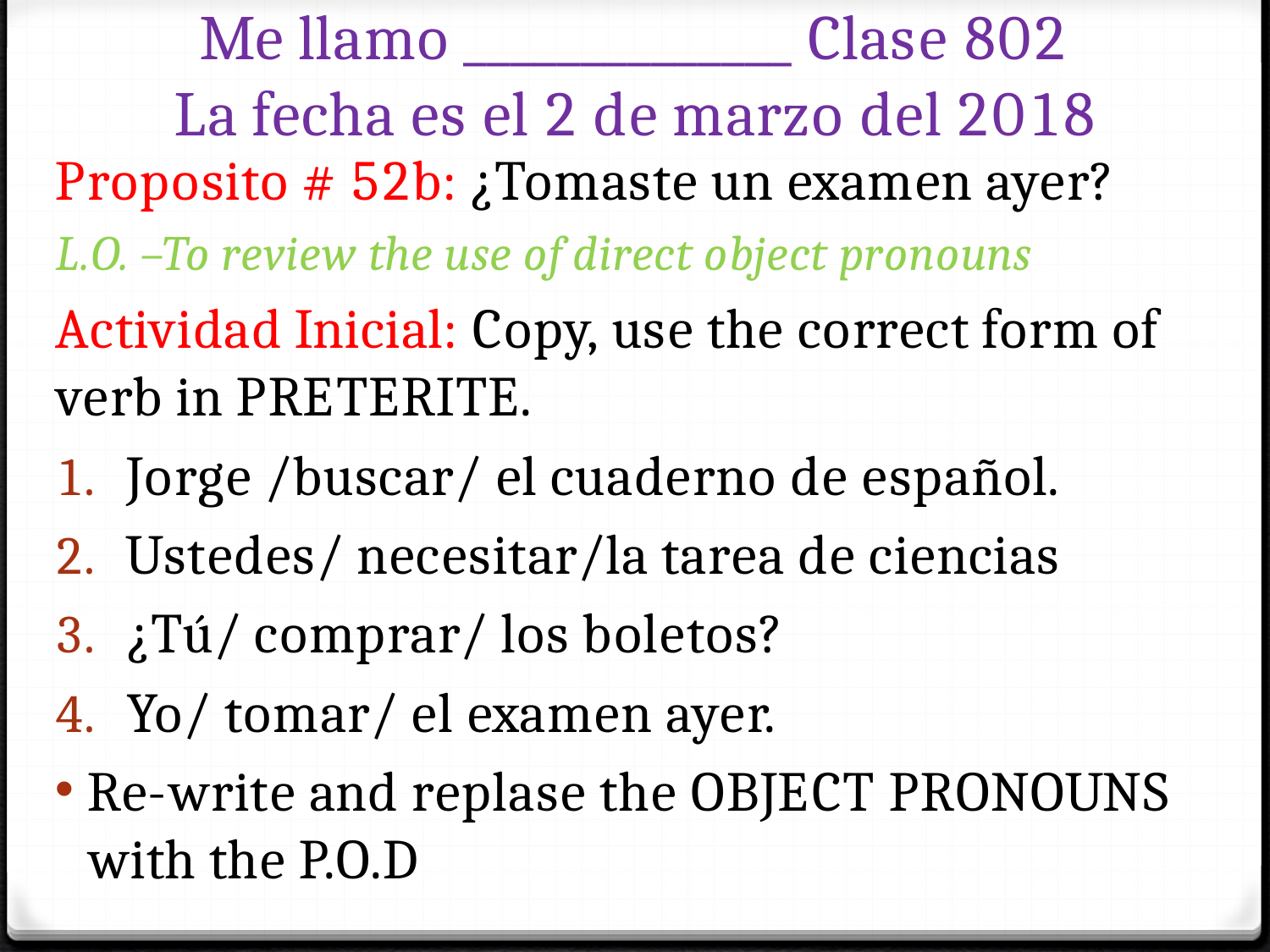

Me llamo ______________ Clase 802
La fecha es el 2 de marzo del 2018
Proposito # 52b: ¿Tomaste un examen ayer?
L.O. –To review the use of direct object pronouns
Actividad Inicial: Copy, use the correct form of verb in PRETERITE.
Jorge /buscar/ el cuaderno de español.
Ustedes/ necesitar/la tarea de ciencias
¿Tú/ comprar/ los boletos?
Yo/ tomar/ el examen ayer.
Re-write and replase the OBJECT PRONOUNS with the P.O.D